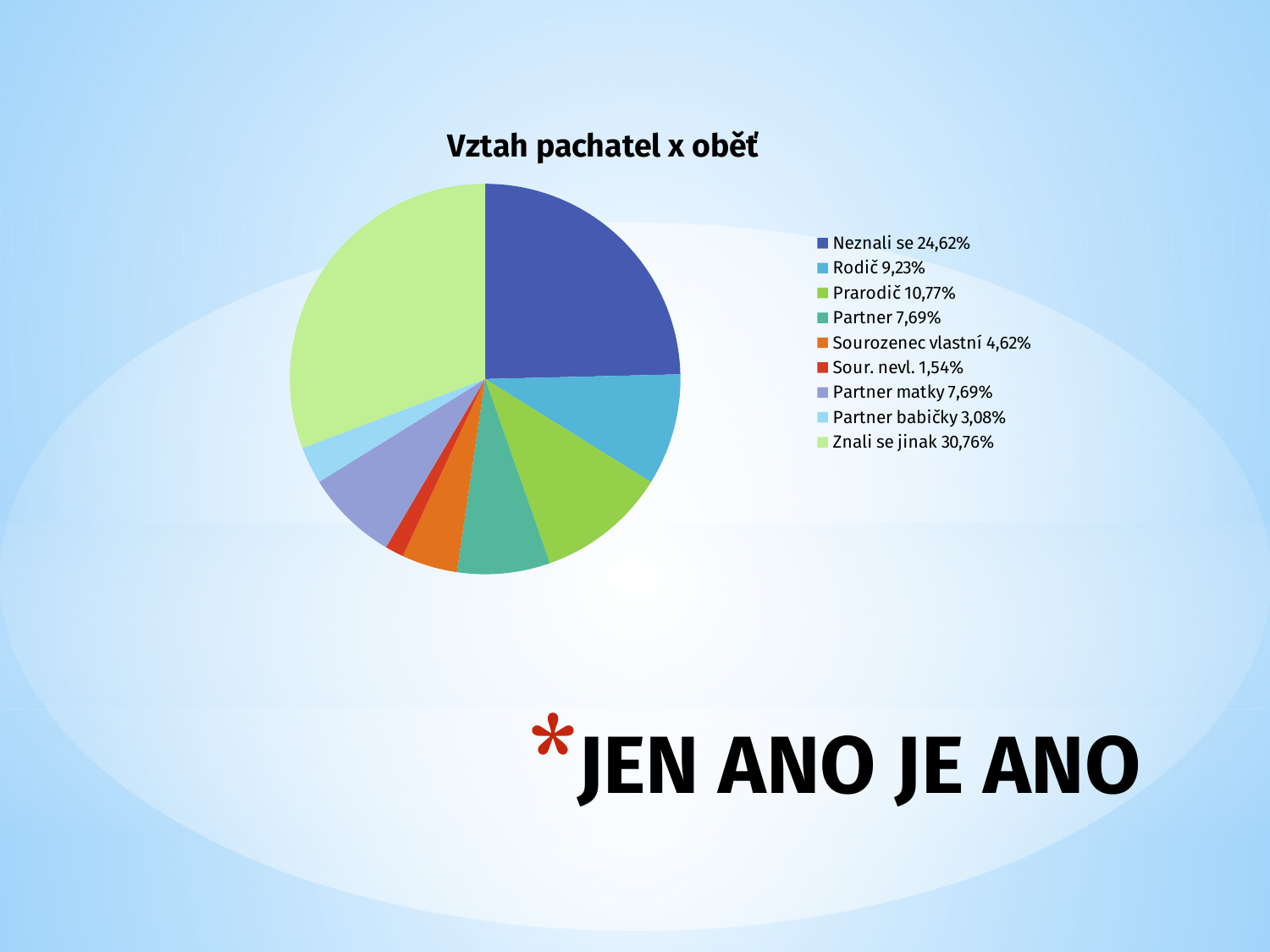

### Chart: Vztah pachatel x oběť

| Category | Vztah oběť x pachatel |
|---|---|
| Neznali se 24,62% | 24.62 |
| Rodič 9,23% | 9.23 |
| Prarodič 10,77% | 10.77 |
| Partner 7,69% | 7.69 |
| Sourozenec vlastní 4,62% | 4.62 |
| Sour. nevl. 1,54% | 1.54 |
| Partner matky 7,69% | 7.69 |
| Partner babičky 3,08% | 3.08 |
| Znali se jinak 30,76% | 30.76 |
# JEN ANO JE ANO